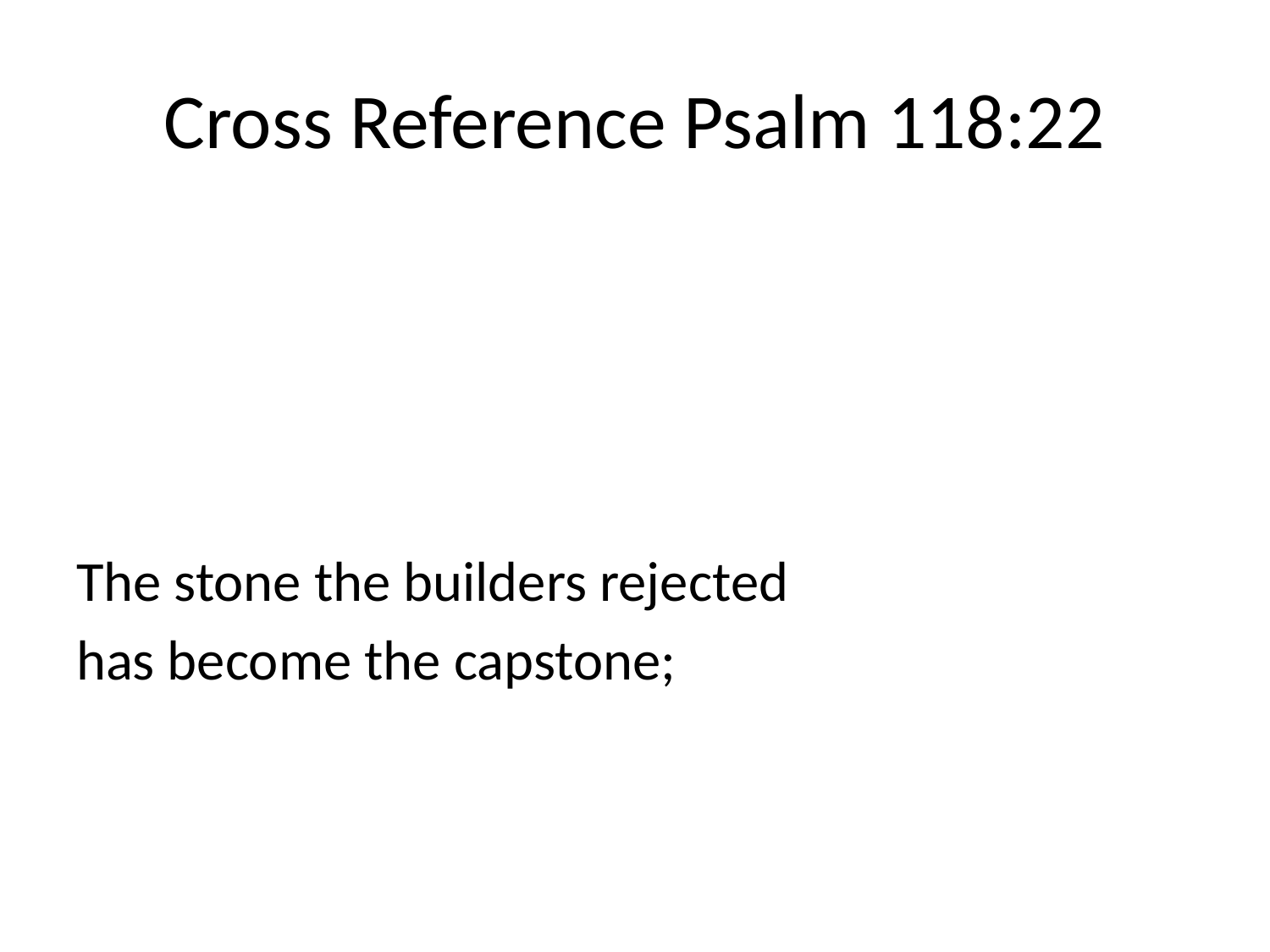

# Cross Reference Psalm 118:22

The stone the builders rejected
has become the capstone;